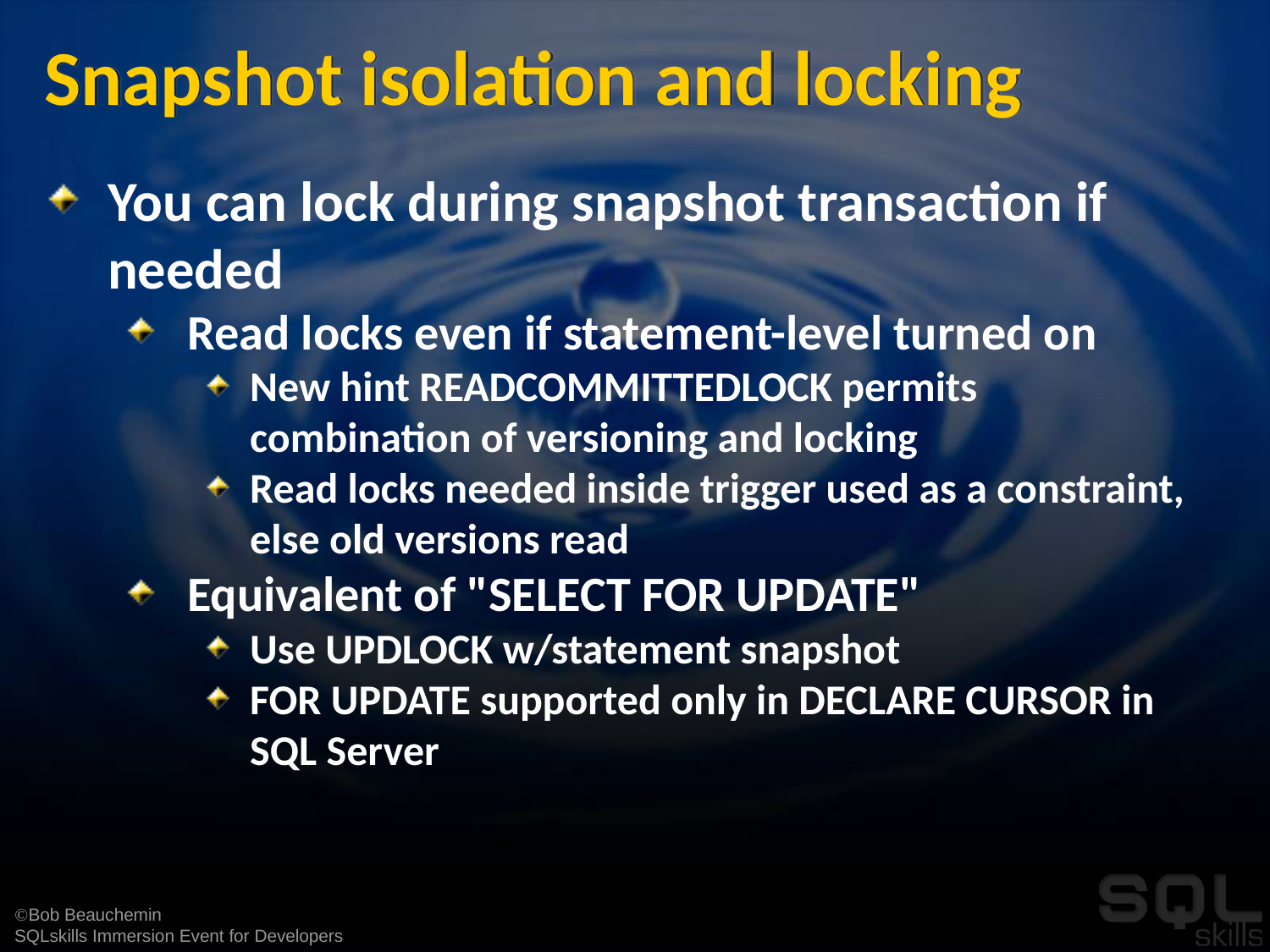

# Snapshot isolation and locking
You can lock during snapshot transaction if needed
Read locks even if statement-level turned on
New hint READCOMMITTEDLOCK permits combination of versioning and locking
Read locks needed inside trigger used as a constraint, else old versions read
Equivalent of "SELECT FOR UPDATE"
Use UPDLOCK w/statement snapshot
FOR UPDATE supported only in DECLARE CURSOR in SQL Server